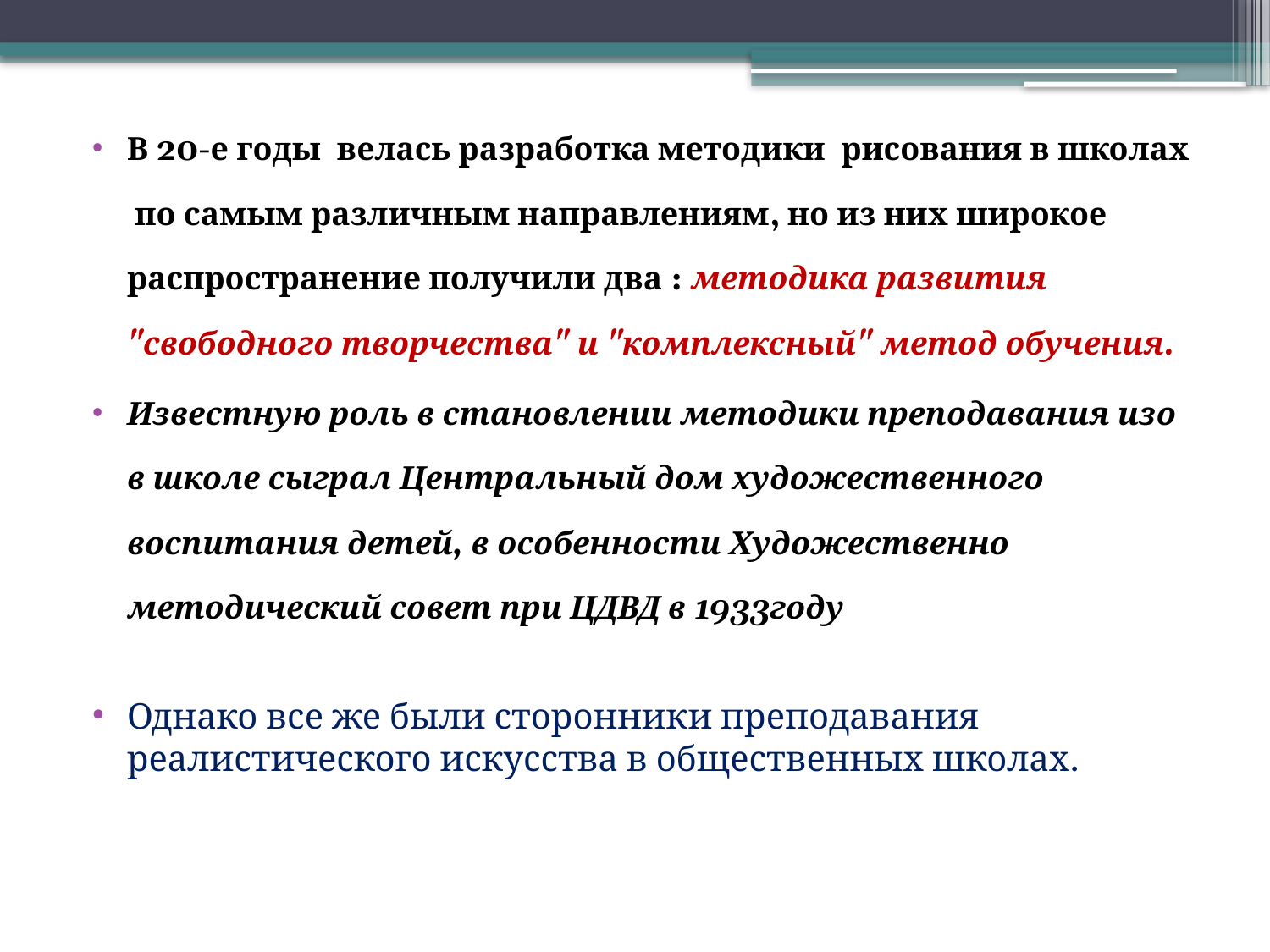

В 20-е годы  велась разработка методики  рисования в школах  по самым различным направлениям, но из них широкое распространение получили два : методика развития "свободного творчества" и "комплексный" метод обучения.
Известную роль в становлении методики преподавания изо в школе сыграл Центральный дом художественного воспитания детей, в особенности Художественно методический совет при ЦДВД в 1933году

Однако все же были сторонники преподавания  реалистического искусства в общественных школах.